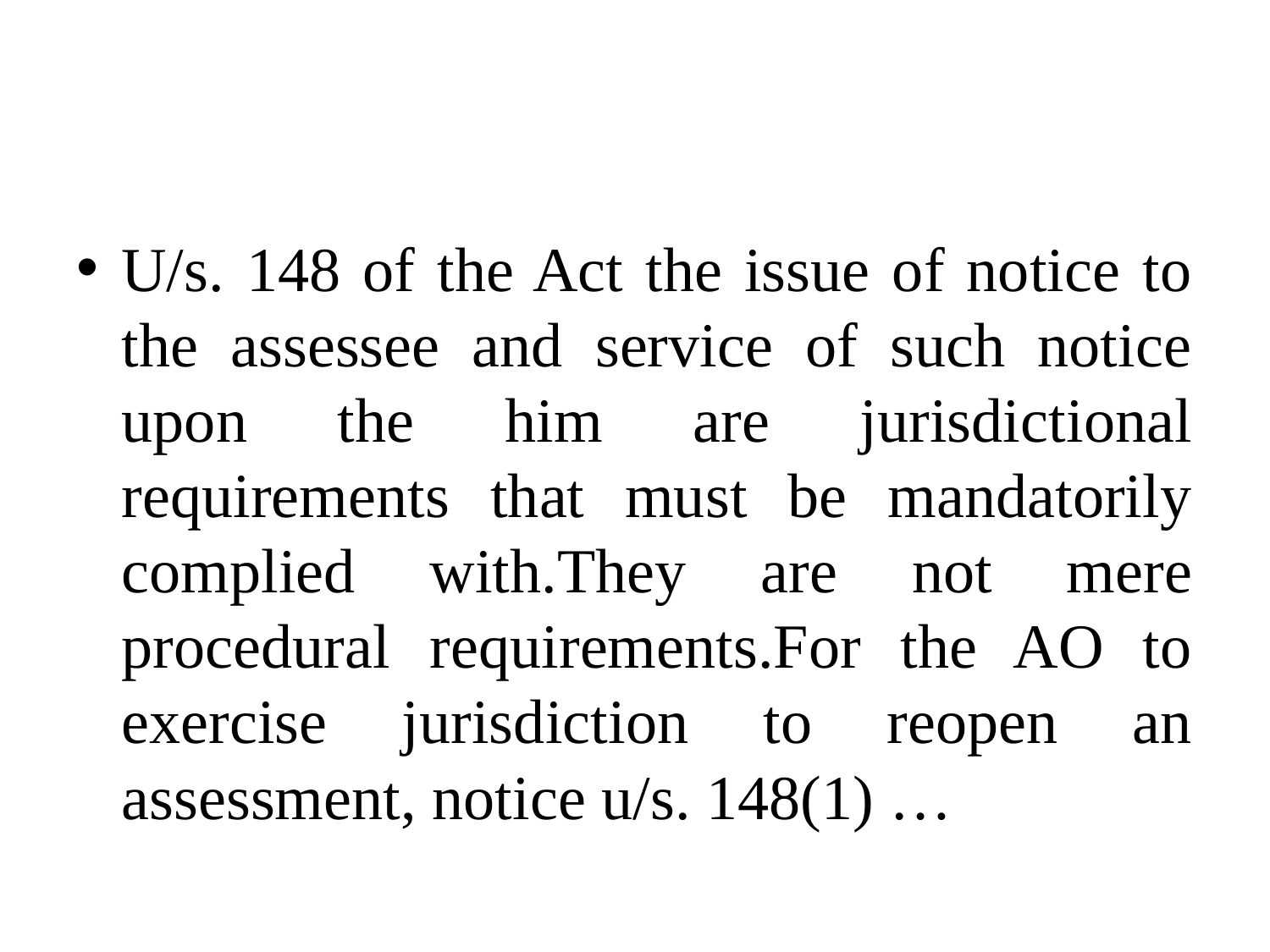

#
U/s. 148 of the Act the issue of notice to the assessee and service of such notice upon the him are jurisdictional requirements that must be mandatorily complied with.They are not mere procedural requirements.For the AO to exercise jurisdiction to reopen an assessment, notice u/s. 148(1) …